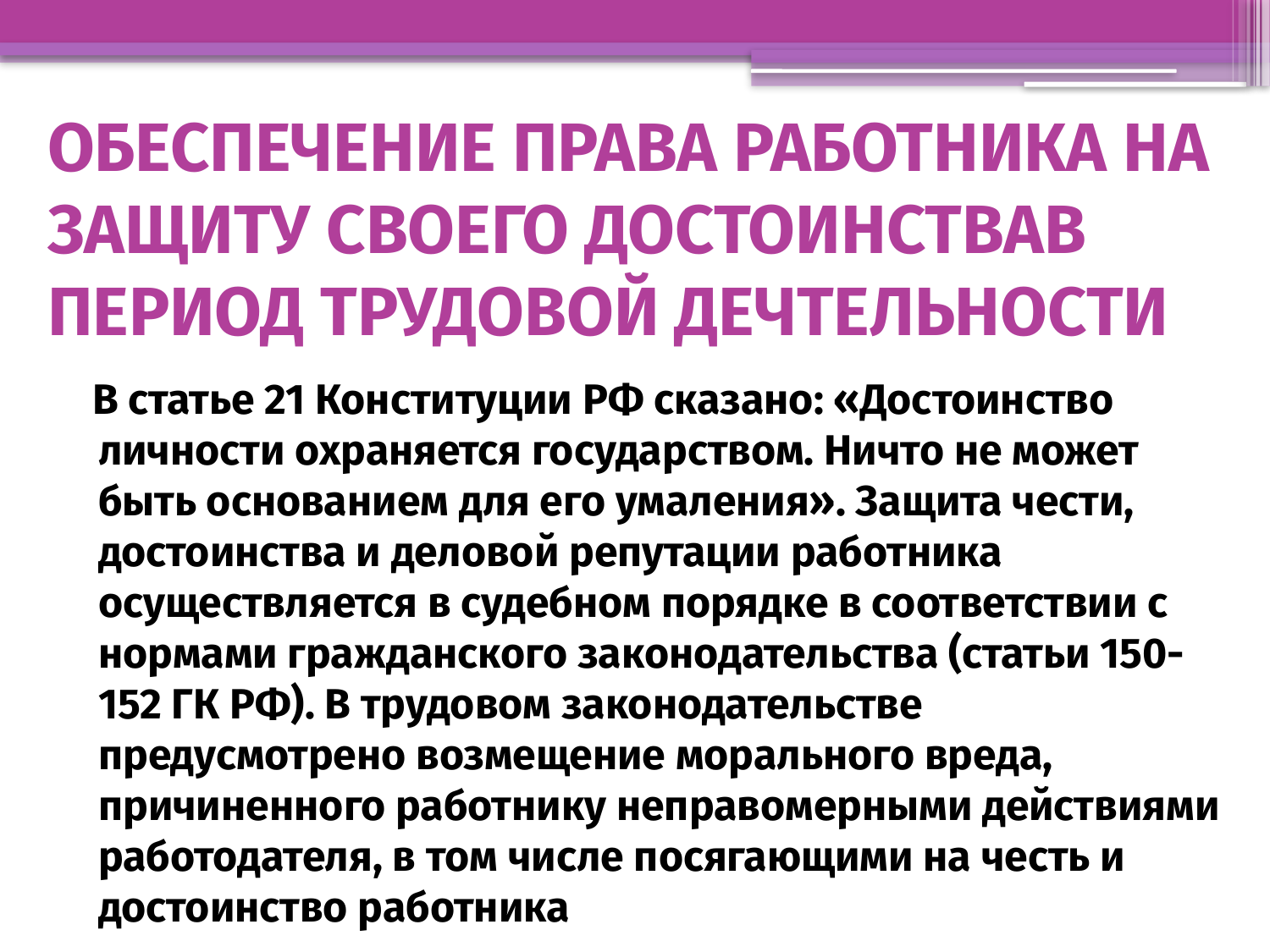

# ОБЕСПЕЧЕНИЕ ПРАВА РАБОТНИКА НА ЗАЩИТУ СВОЕГО ДОСТОИНСТВАВ ПЕРИОД ТРУДОВОЙ ДЕЧТЕЛЬНОСТИ
   В статье 21 Конституции РФ сказано: «Достоинство личности охраняется государством. Ничто не может быть основанием для его умаления». Защита чести, достоинства и деловой репутации работника осуществляется в судебном порядке в соответствии с нормами гражданского законодательства (статьи 150-152 ГК РФ). В трудовом законодательстве предусмотрено возмещение морального вреда, причиненного работнику неправомерными действиями работодателя, в том числе посягающими на честь и достоинство работника